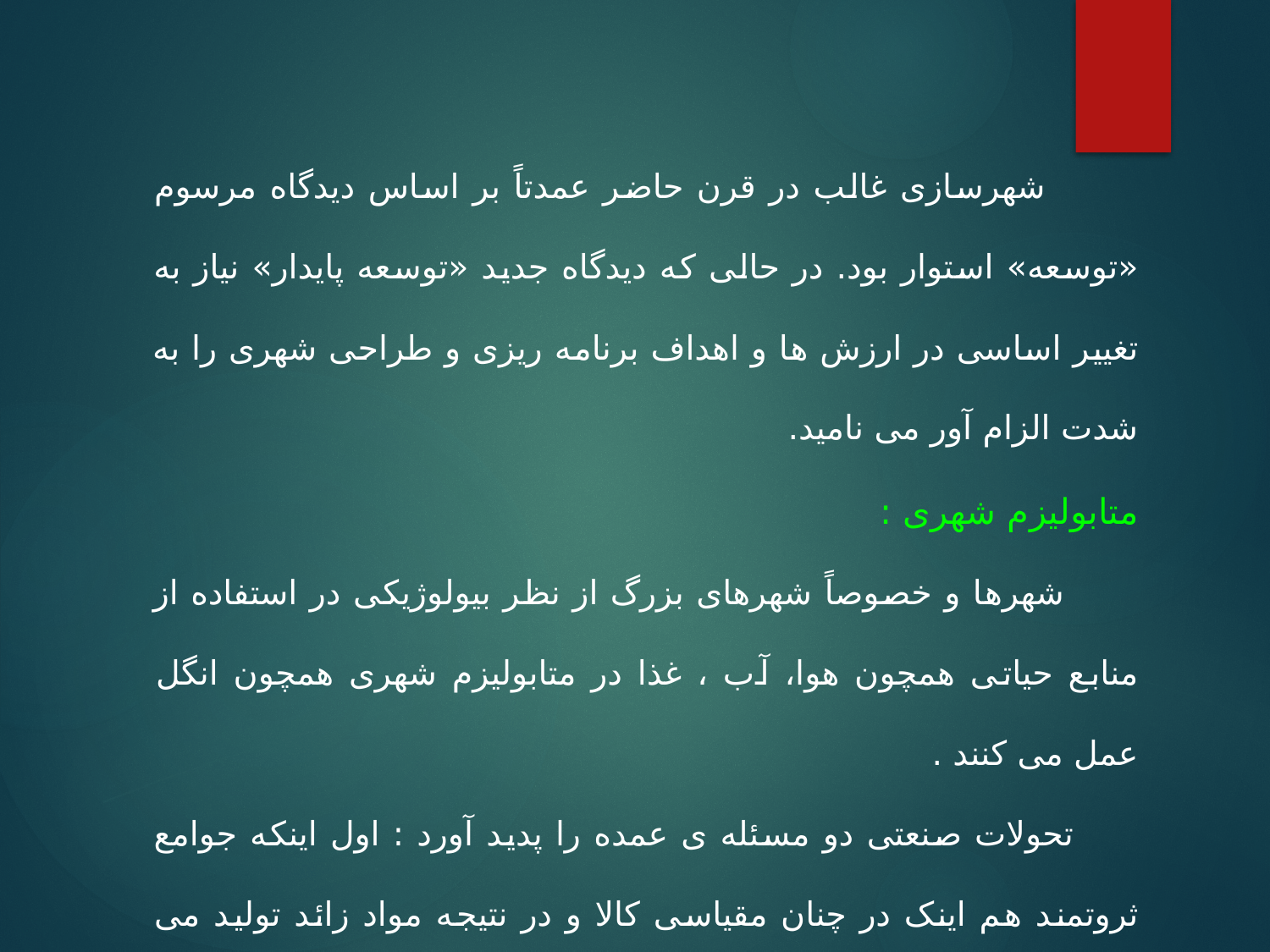

شهرسازی غالب در قرن حاضر عمدتاً بر اساس دیدگاه مرسوم «توسعه» استوار بود. در حالی که دیدگاه جدید «توسعه پایدار» نیاز به تغییر اساسی در ارزش ها و اهداف برنامه ریزی و طراحی شهری را به شدت الزام آور می نامید.
متابولیزم شهری :
      شهرها و خصوصاً شهرهای بزرگ از نظر بیولوژیکی در استفاده از منابع حیاتی همچون هوا، آب ، غذا در متابولیزم شهری همچون انگل عمل می کنند .
     تحولات صنعتی دو مسئله ی عمده را پدید آورد : اول اینکه جوامع ثروتمند هم اینک در چنان مقیاسی کالا و در نتیجه مواد زائد تولید می کنند که منجر به تغیر ترکیب هوا شده که آثار خطرناکی را به دنبال خواهد داشت ثانیاً کشورهای جنوب به سرعت شهرنشین می شوند و محیط زیست را به همان مقیاس کشورهای شمال تغییر میدهند.